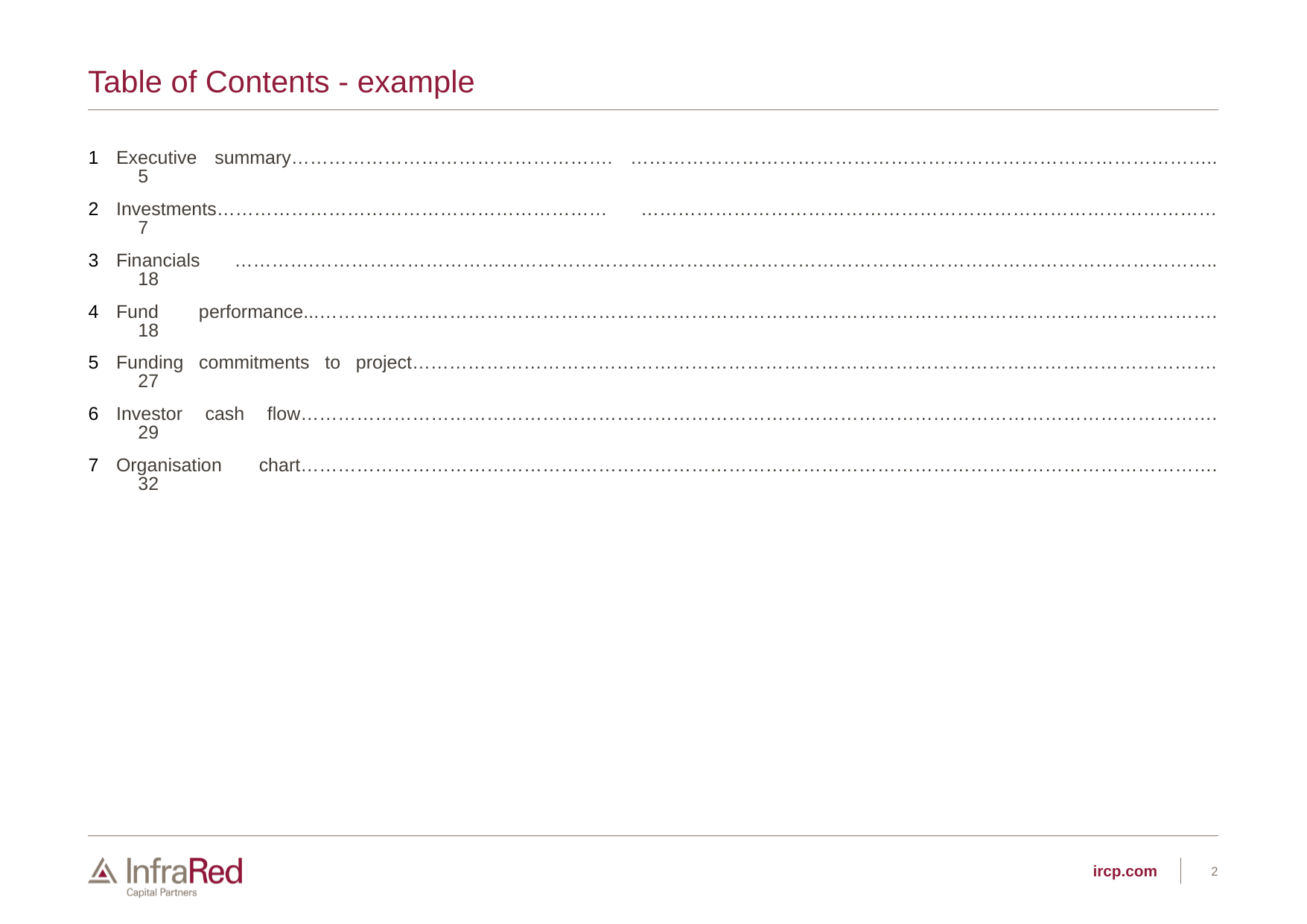

# Table of Contents - example
Executive summary……………………………………………. …………………………………………………………………………………..	5
Investments……………………………………………………… …………………………………………………………………………………	7
Financials ………….………………………………………………………………………………………………………………………………..	18
Fund performance...……………………………………………………………………………………………………………………………….	18
Funding commitments to project………………………………………………………………………………………………………………….	27
Investor cash flow………………………………………………………………………………………………………………………………….	29
Organisation chart………………………………………………………………………………………………………………………………….	32